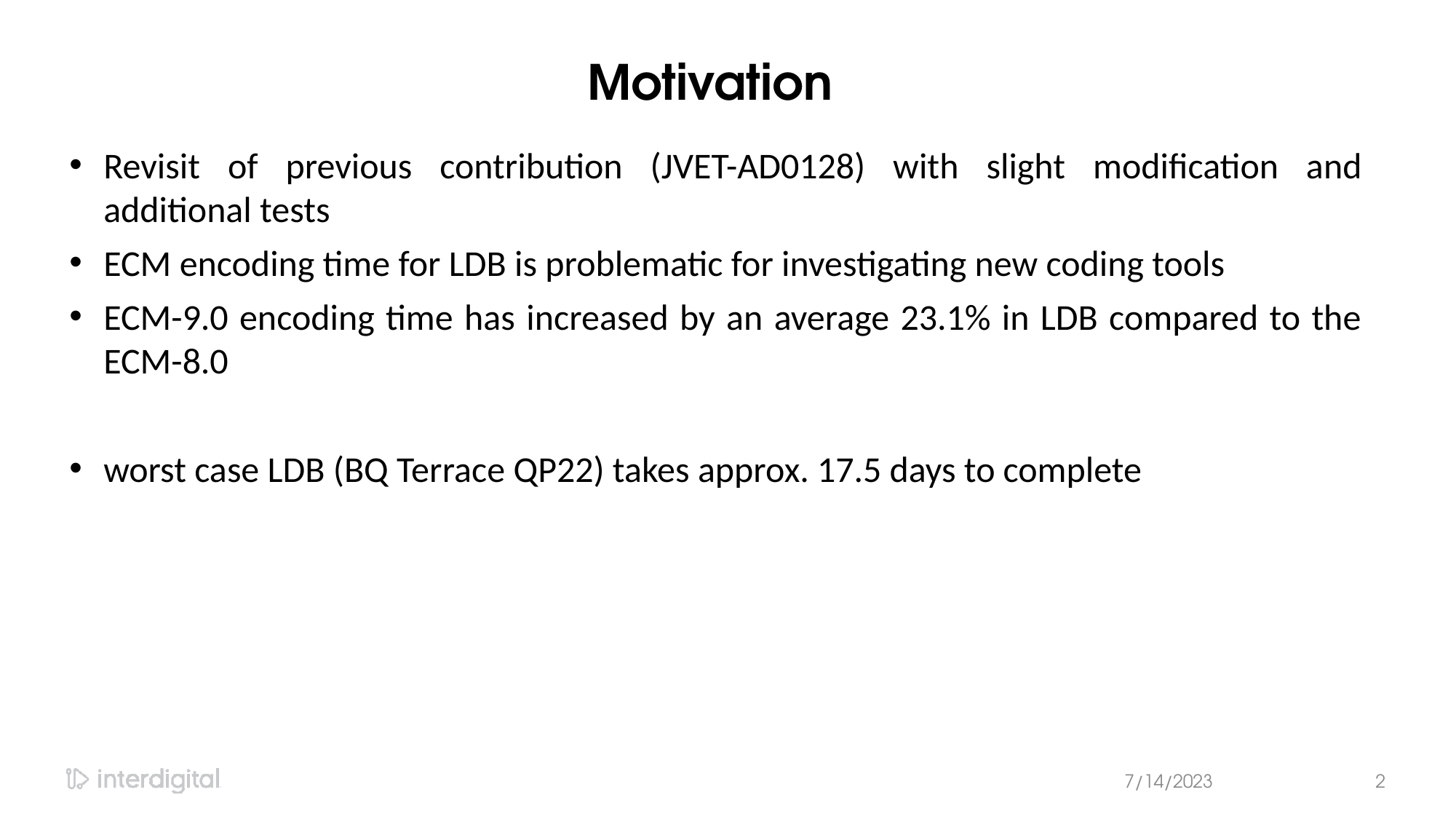

# Motivation
Revisit of previous contribution (JVET-AD0128) with slight modification and additional tests
ECM encoding time for LDB is problematic for investigating new coding tools
ECM-9.0 encoding time has increased by an average 23.1% in LDB compared to the ECM-8.0

worst case LDB (BQ Terrace QP22) takes approx. 17.5 days to complete

7/14/2023
2